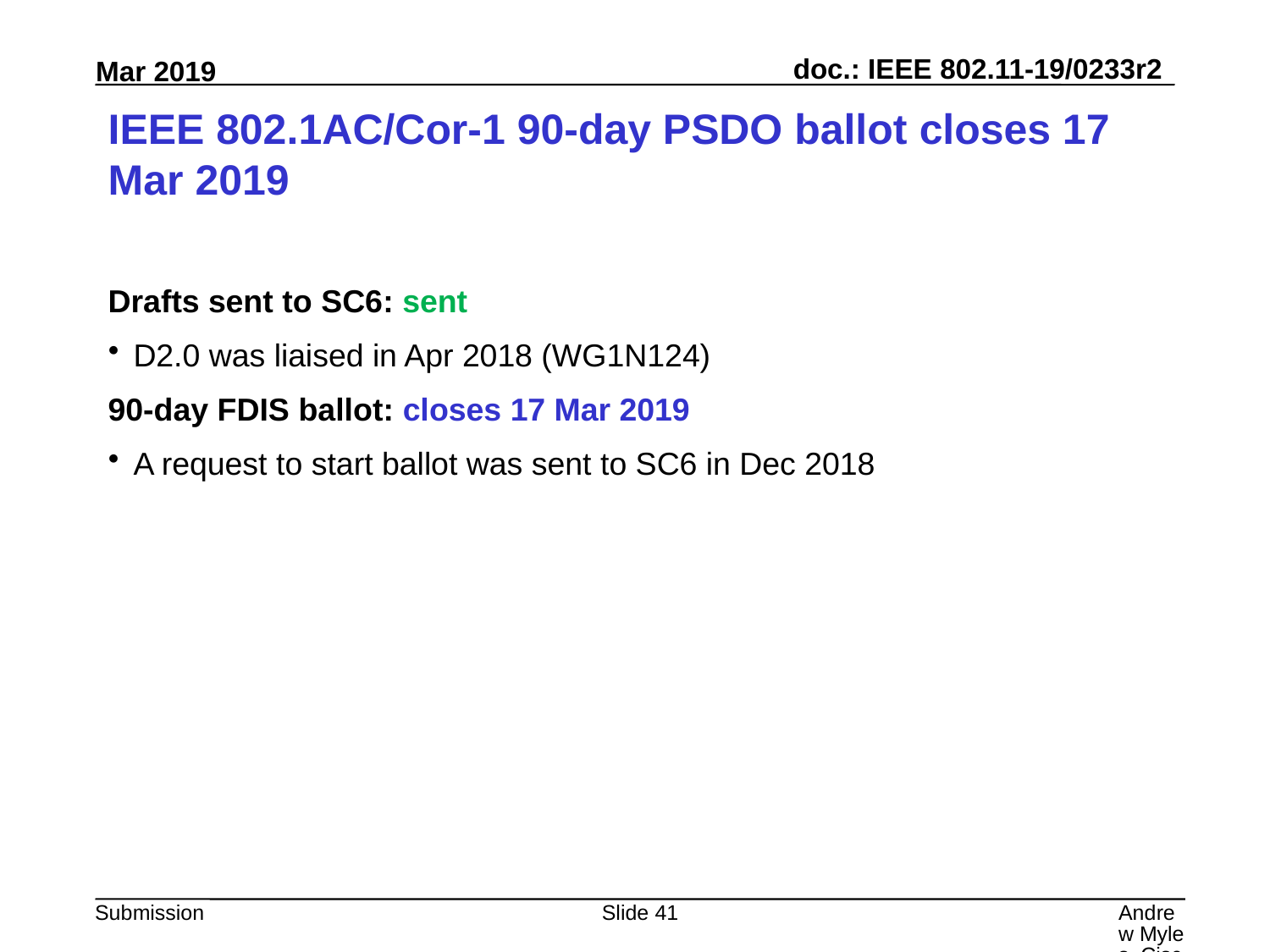

# IEEE 802.1AC/Cor-1 90-day PSDO ballot closes 17 Mar 2019
Drafts sent to SC6: sent
D2.0 was liaised in Apr 2018 (WG1N124)
90-day FDIS ballot: closes 17 Mar 2019
A request to start ballot was sent to SC6 in Dec 2018
Slide 41
Andrew Myles, Cisco